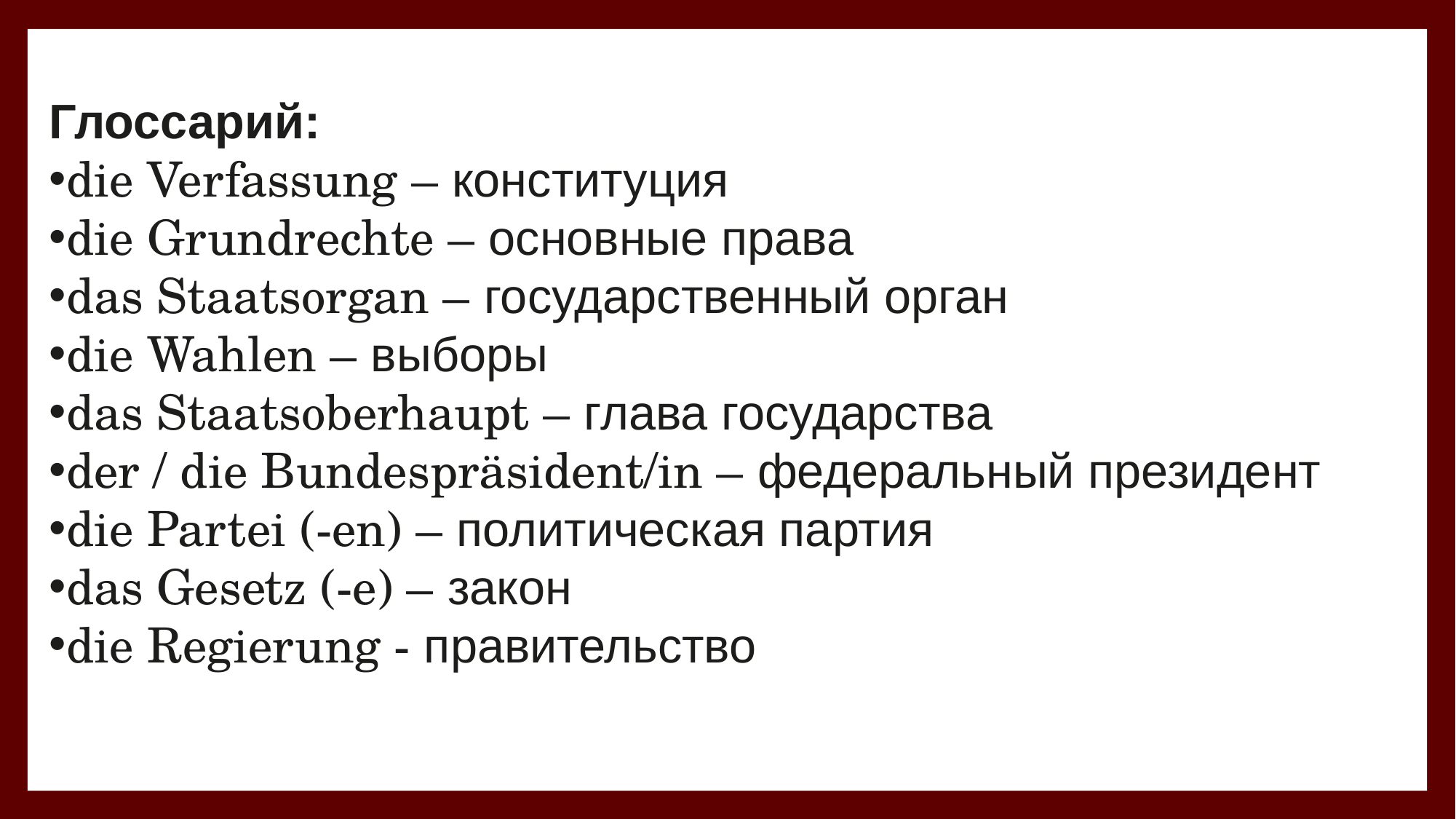

Глоссарий:
die Verfassung – конституция
die Grundrechte – основные права
das Staatsorgan – государственный орган
die Wahlen – выборы
das Staatsoberhaupt – глава государства
der / die Bundespräsident/in – федеральный президент
die Partei (-en) – политическая партия
das Gesetz (-e) – закон
die Regierung - правительство